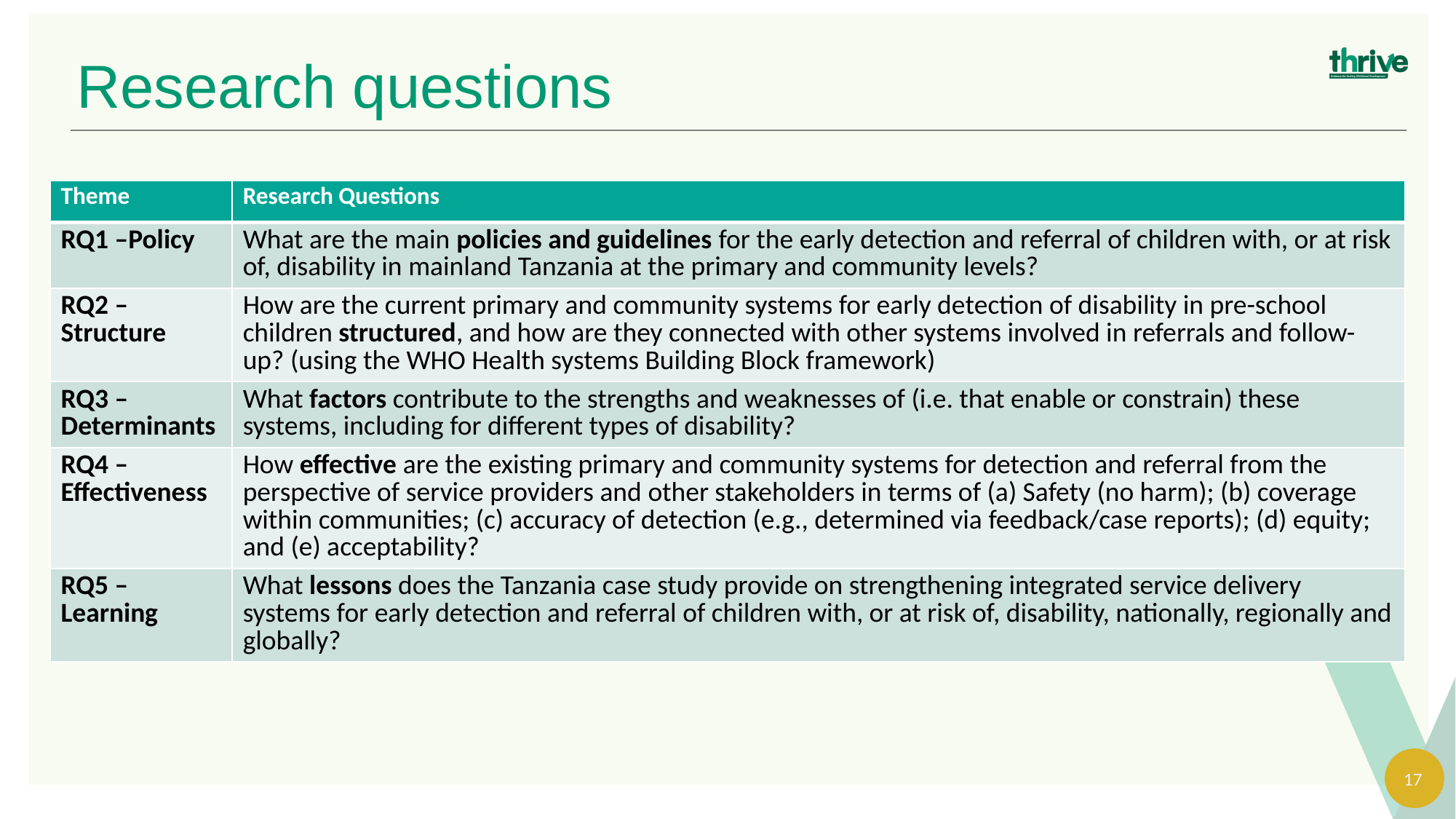

Research questions
| Theme | Research Questions |
| --- | --- |
| RQ1 –Policy | What are the main policies and guidelines for the early detection and referral of children with, or at risk of, disability in mainland Tanzania at the primary and community levels? |
| RQ2 –Structure | How are the current primary and community systems for early detection of disability in pre-school children structured, and how are they connected with other systems involved in referrals and follow-up? (using the WHO Health systems Building Block framework) |
| RQ3 –Determinants | What factors contribute to the strengths and weaknesses of (i.e. that enable or constrain) these systems, including for different types of disability? |
| RQ4 –Effectiveness | How effective are the existing primary and community systems for detection and referral from the perspective of service providers and other stakeholders in terms of (a) Safety (no harm); (b) coverage within communities; (c) accuracy of detection (e.g., determined via feedback/case reports); (d) equity; and (e) acceptability? |
| RQ5 –Learning | What lessons does the Tanzania case study provide on strengthening integrated service delivery systems for early detection and referral of children with, or at risk of, disability, nationally, regionally and globally? |